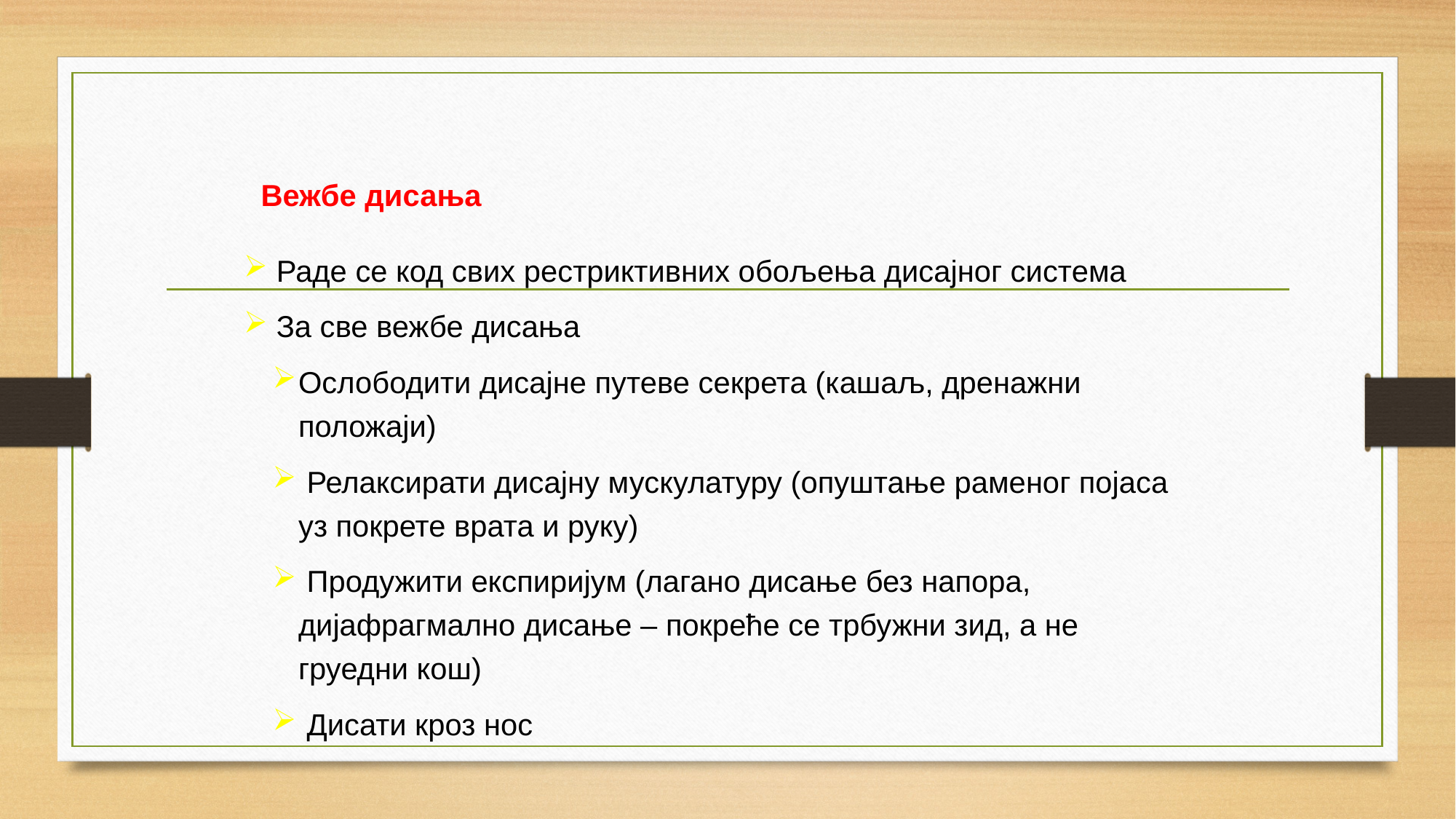

Вежбе дисања
 Раде се код свих рестриктивних обољења дисајног система
 За све вежбе дисања
Ослободити дисајне путеве секрета (кашаљ, дренажни положаји)
 Релаксирати дисајну мускулатуру (опуштање раменог појаса уз покрете врата и руку)
 Продужити експиријум (лагано дисање без напора, дијафрагмално дисање – покреће се трбужни зид, а не груедни кош)
 Дисати кроз нос